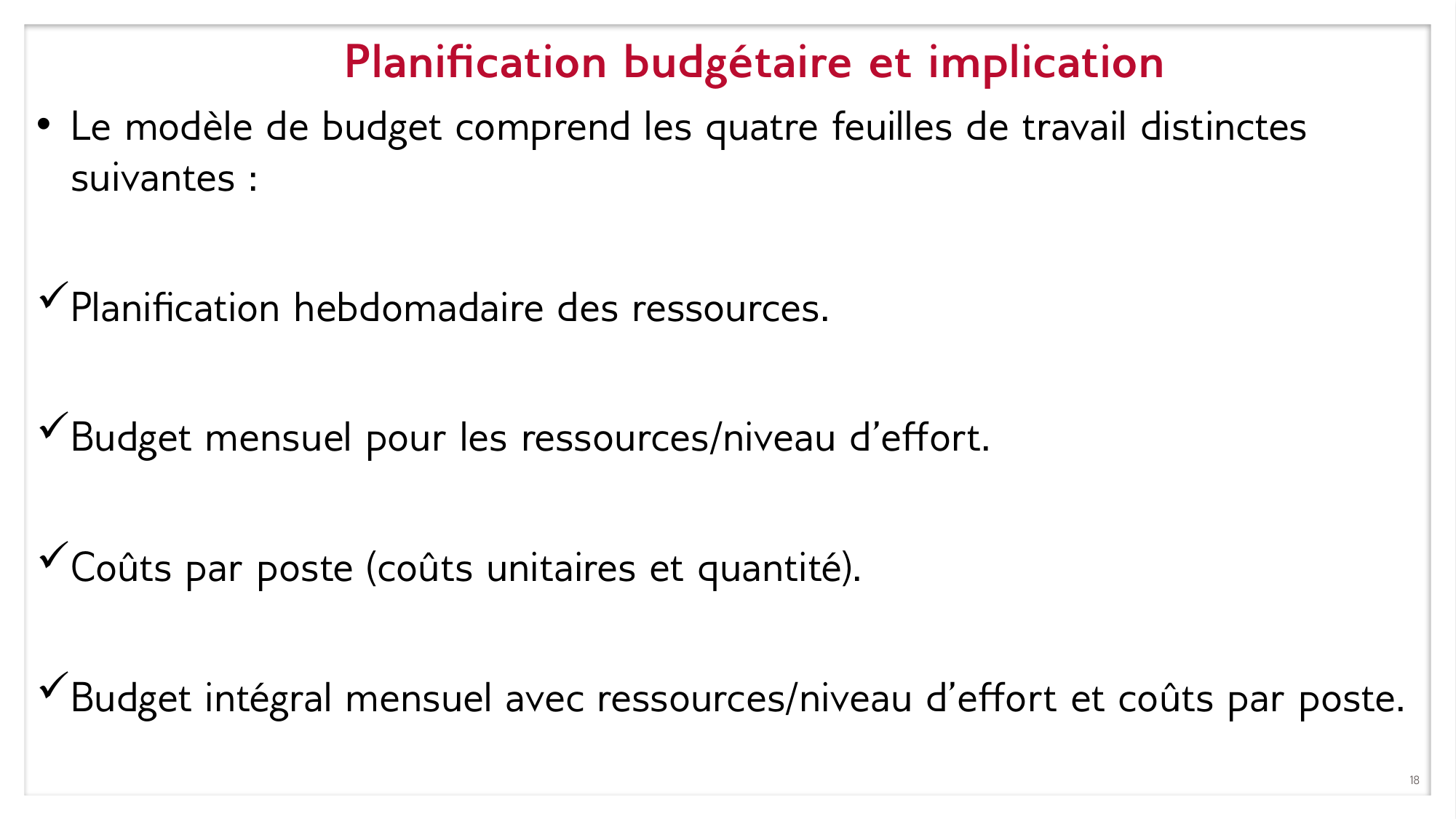

# Planification budgétaire et implication
Le modèle de budget comprend les quatre feuilles de travail distinctes suivantes :

Planification hebdomadaire des ressources.

Budget mensuel pour les ressources/niveau d’effort.

Coûts par poste (coûts unitaires et quantité).

Budget intégral mensuel avec ressources/niveau d’effort et coûts par poste.

18